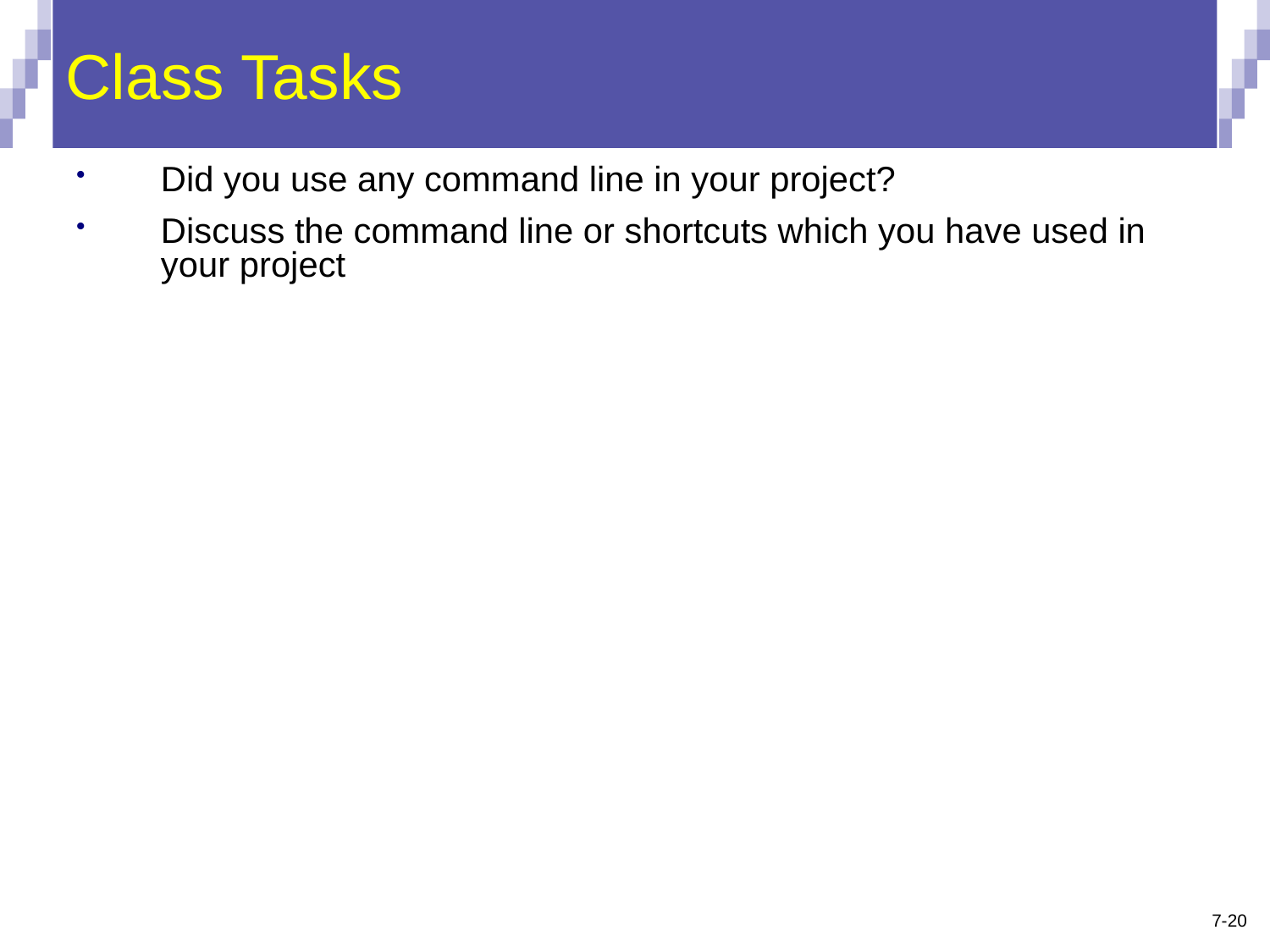

Class Tasks
Did you use any command line in your project?
Discuss the command line or shortcuts which you have used in your project
7-20